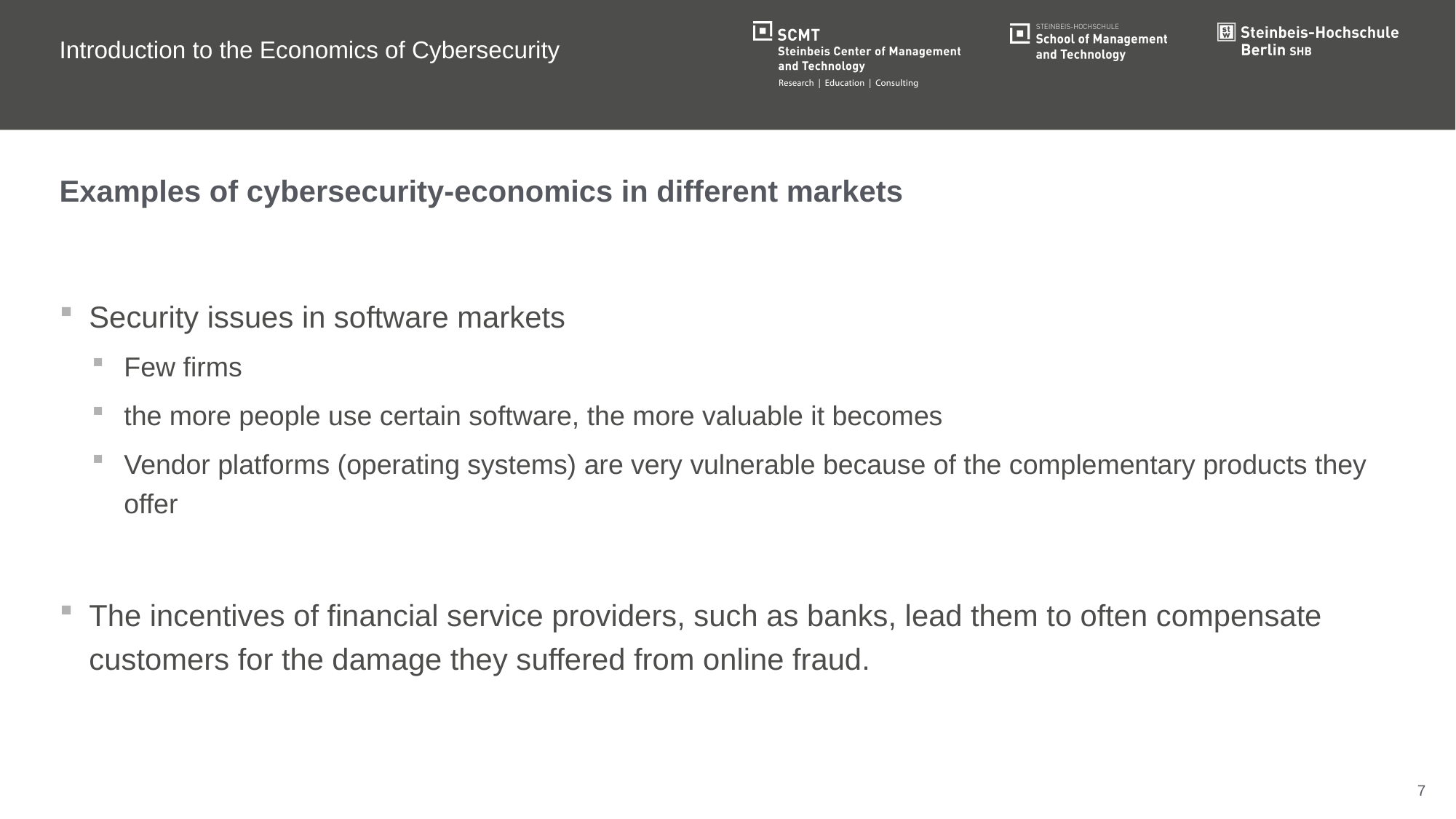

Introduction to the Economics of Cybersecurity

Examples of cybersecurity-economics in different markets
Security issues in software markets
Few firms
the more people use certain software, the more valuable it becomes
Vendor platforms (operating systems) are very vulnerable because of the complementary products they offer

The incentives of financial service providers, such as banks, lead them to often compensate customers for the damage they suffered from online fraud.